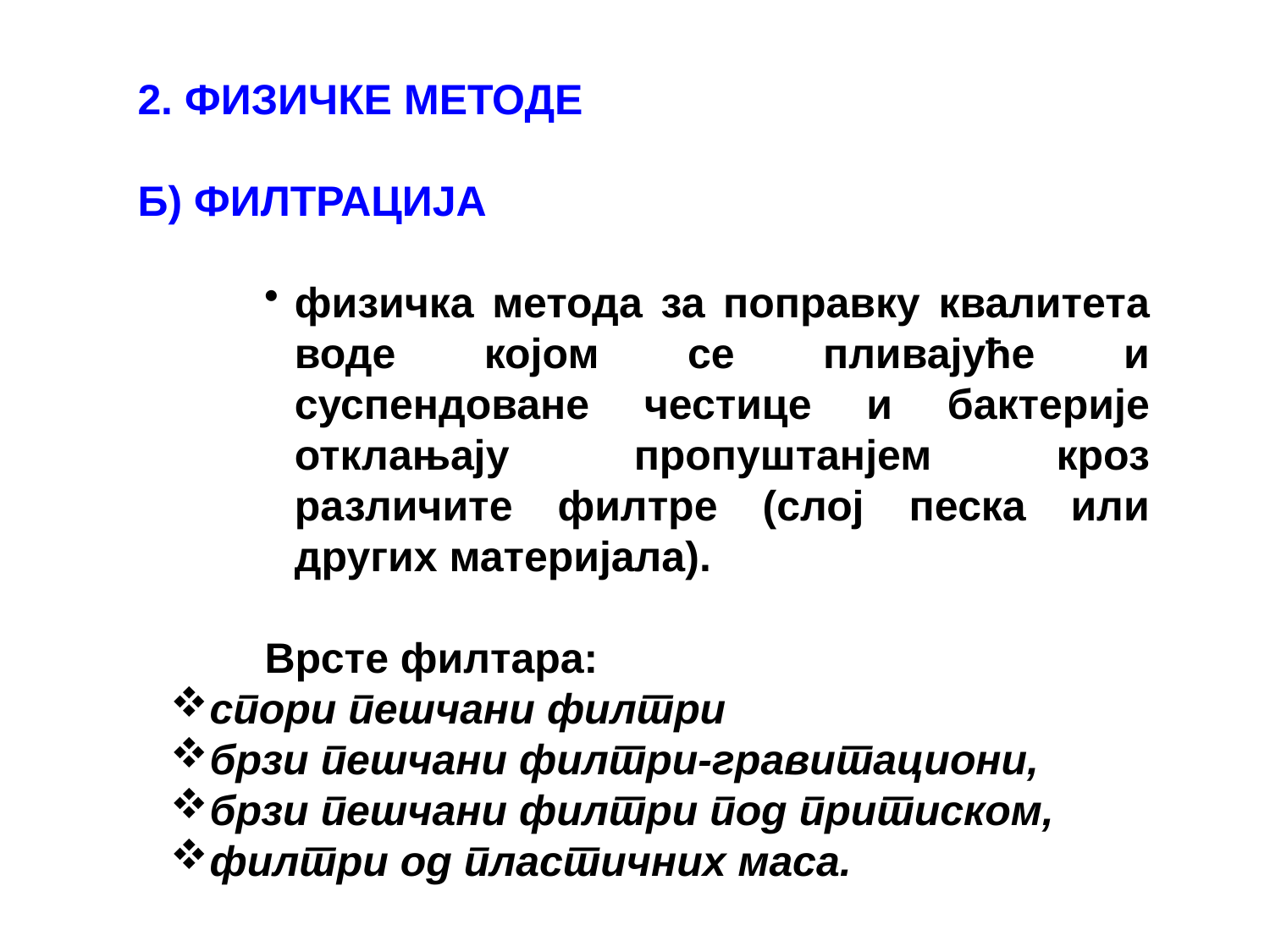

2. ФИЗИЧКЕ МЕТОДЕ

Б) ФИЛТРАЦИЈА

физичка метода за поправку квалитета воде којом се пливајуће и суспендоване честице и бактерије отклањају пропуштанјем кроз различите филтре (слој песка или других материјала).

Врсте филтара:
спори пешчани филтри
брзи пешчани филтри-гравитациони,
брзи пешчани филтри под притиском,
филтри од пластичних маса.